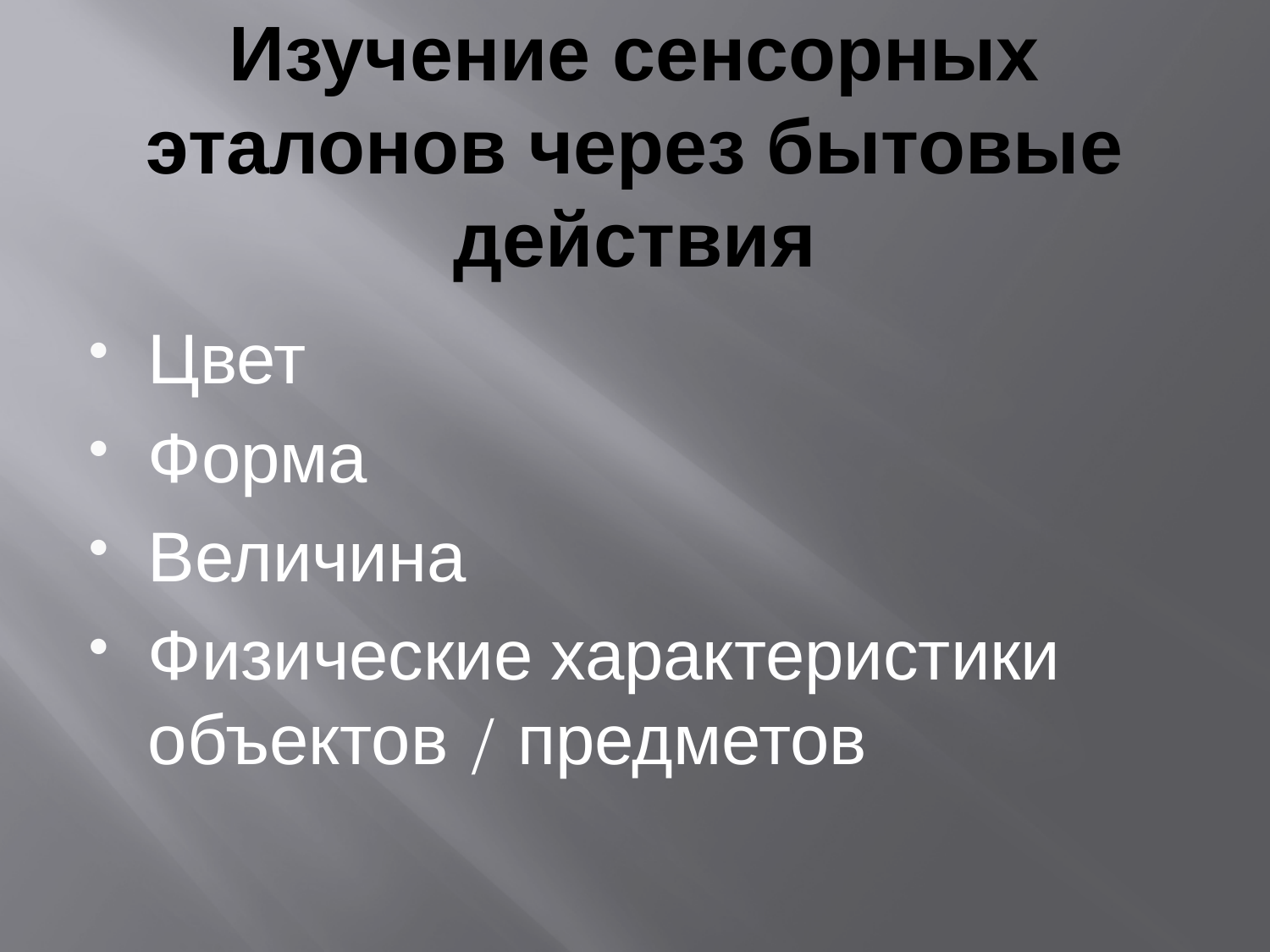

# Изучение сенсорных эталонов через бытовые действия
Цвет
Форма
Величина
Физические характеристики объектов / предметов